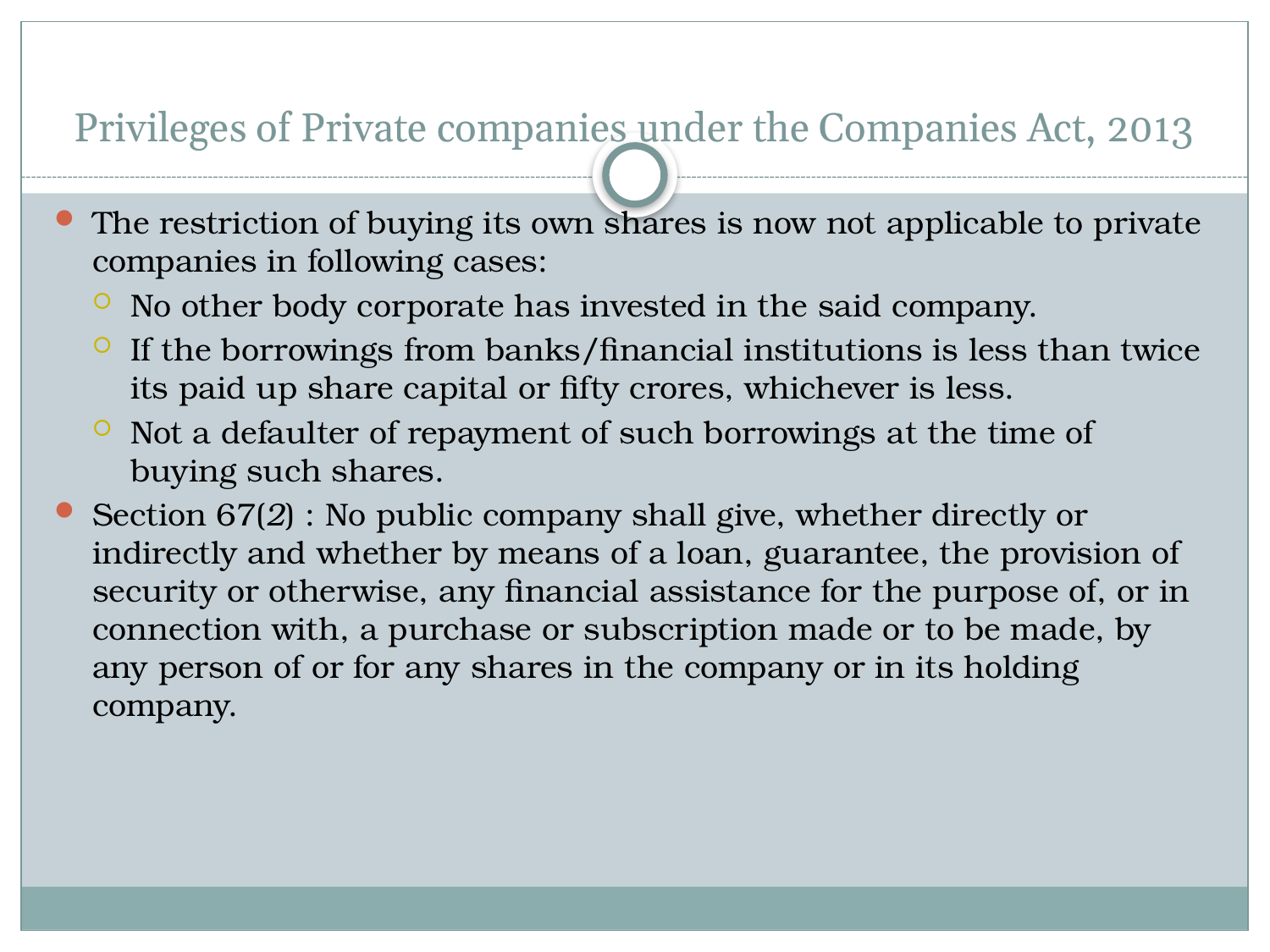

# Privileges of Private companies under the Companies Act, 2013
The restriction of buying its own shares is now not applicable to private companies in following cases:
No other body corporate has invested in the said company.
If the borrowings from banks/financial institutions is less than twice its paid up share capital or fifty crores, whichever is less.
Not a defaulter of repayment of such borrowings at the time of buying such shares.
Section 67(2) : No public company shall give, whether directly or indirectly and whether by means of a loan, guarantee, the provision of security or otherwise, any financial assistance for the purpose of, or in connection with, a purchase or subscription made or to be made, by any person of or for any shares in the company or in its holding company.